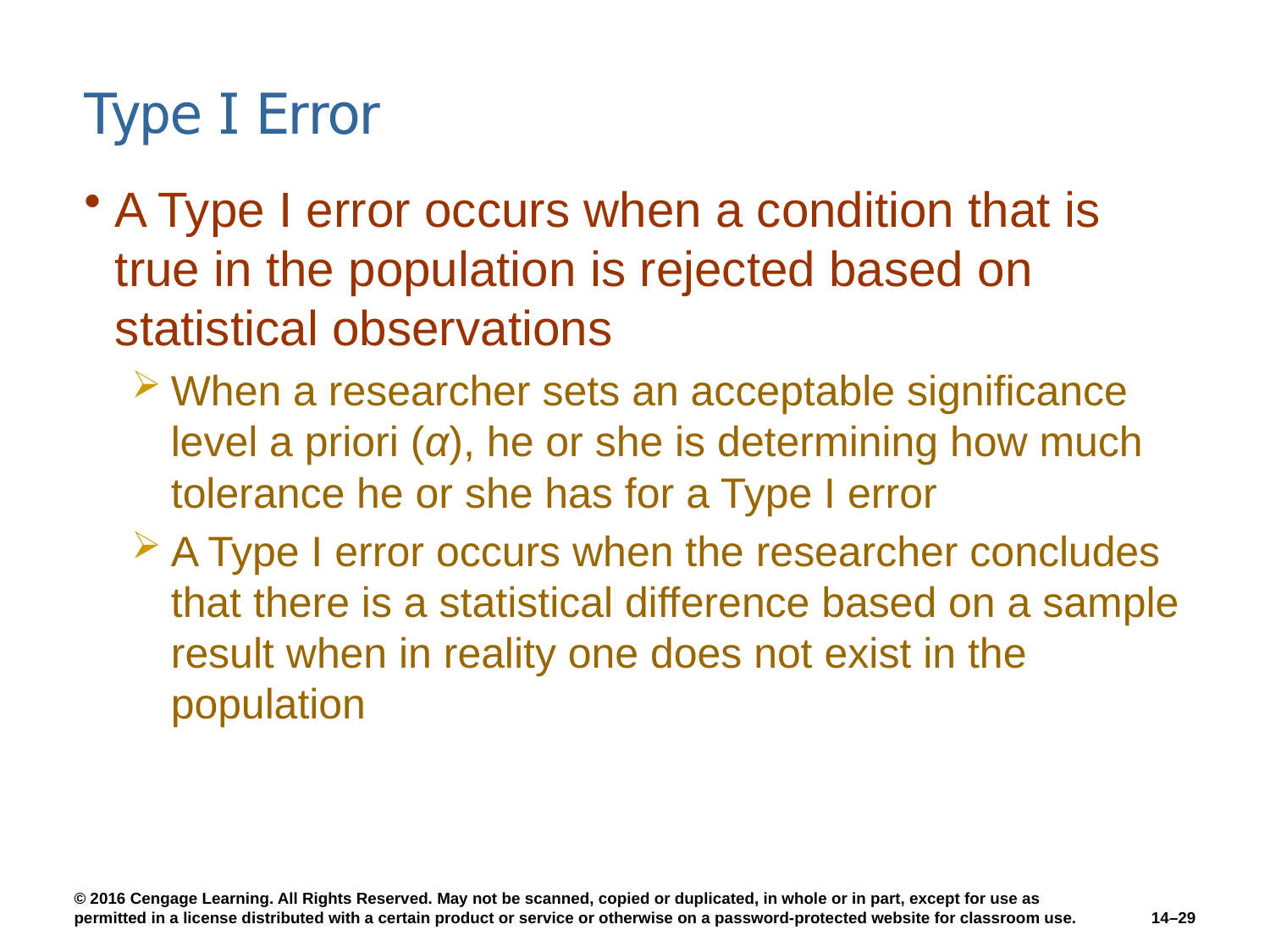

# Type I Error
A Type I error occurs when a condition that is true in the population is rejected based on statistical observations
When a researcher sets an acceptable significance level a priori (α), he or she is determining how much tolerance he or she has for a Type I error
A Type I error occurs when the researcher concludes that there is a statistical difference based on a sample result when in reality one does not exist in the population
14–29
© 2016 Cengage Learning. All Rights Reserved. May not be scanned, copied or duplicated, in whole or in part, except for use as permitted in a license distributed with a certain product or service or otherwise on a password-protected website for classroom use.